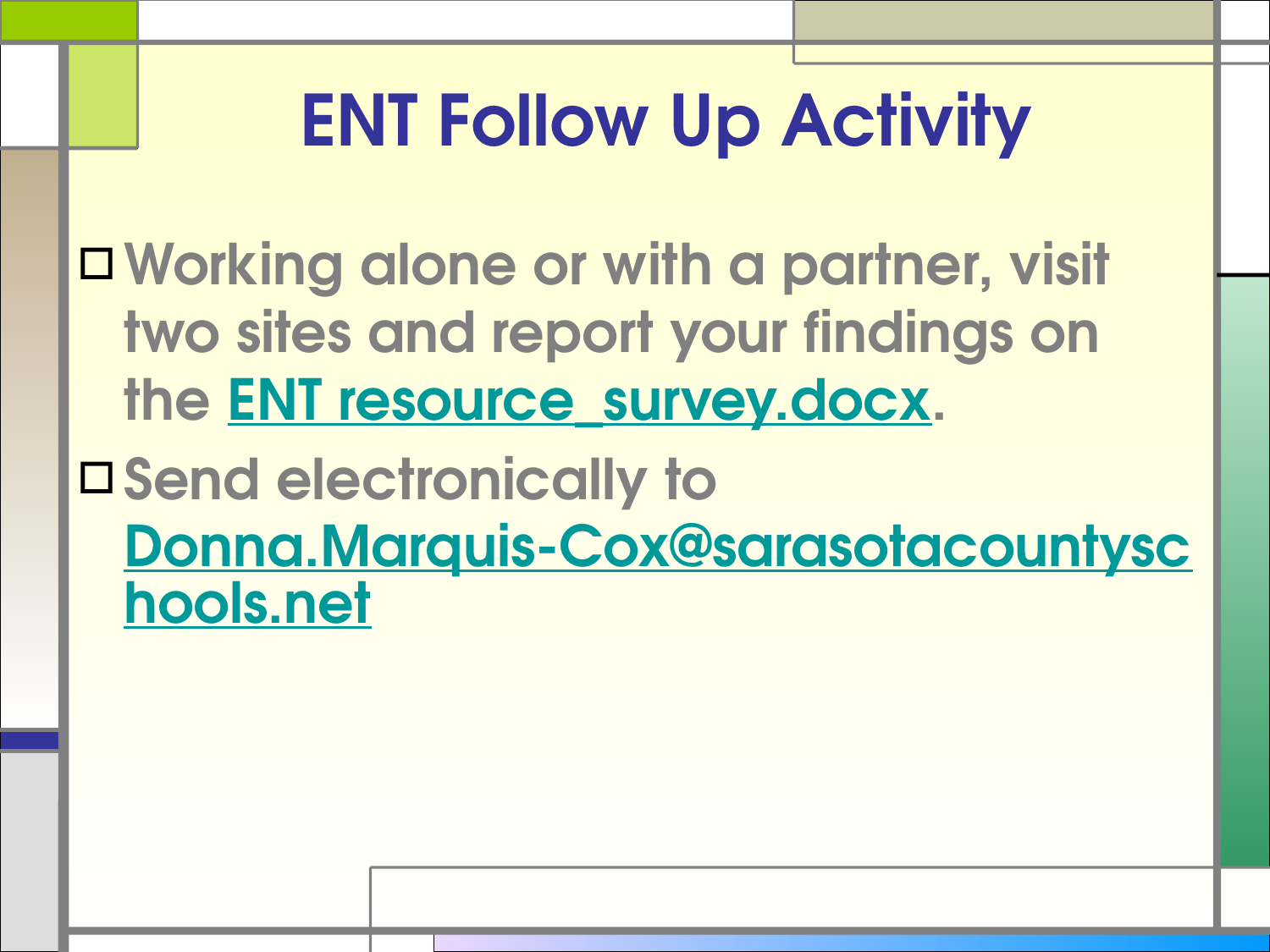

# ENT Follow Up Activity
Working alone or with a partner, visit two sites and report your findings on the ENT resource_survey.docx.
Send electronically to Donna.Marquis-Cox@sarasotacountyschools.net